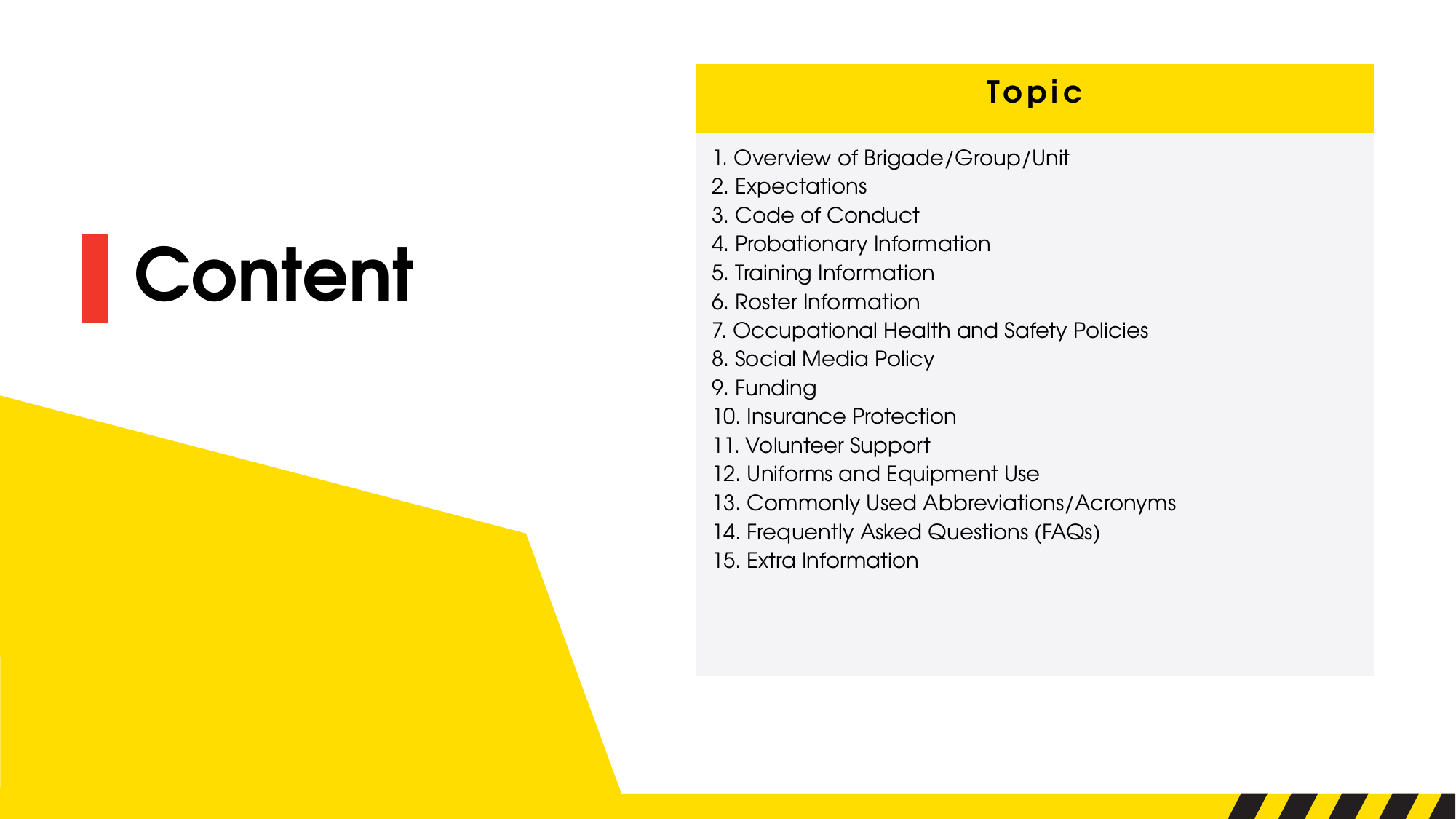

| Topic |
| --- |
| 1. Overview of Brigade/Group/Unit 2. Expectations 3. Code of Conduct 4. Probationary Information 5. Training Information 6. Roster Information 7. Occupational Health and Safety Policies 8. Social Media Policy 9. Funding 10. Insurance Protection 11. Volunteer Support 12. Uniforms and Equipment Use 13. Commonly Used Abbreviations/Acronyms 14. Frequently Asked Questions (FAQs) 15. Extra Information |
▌Content